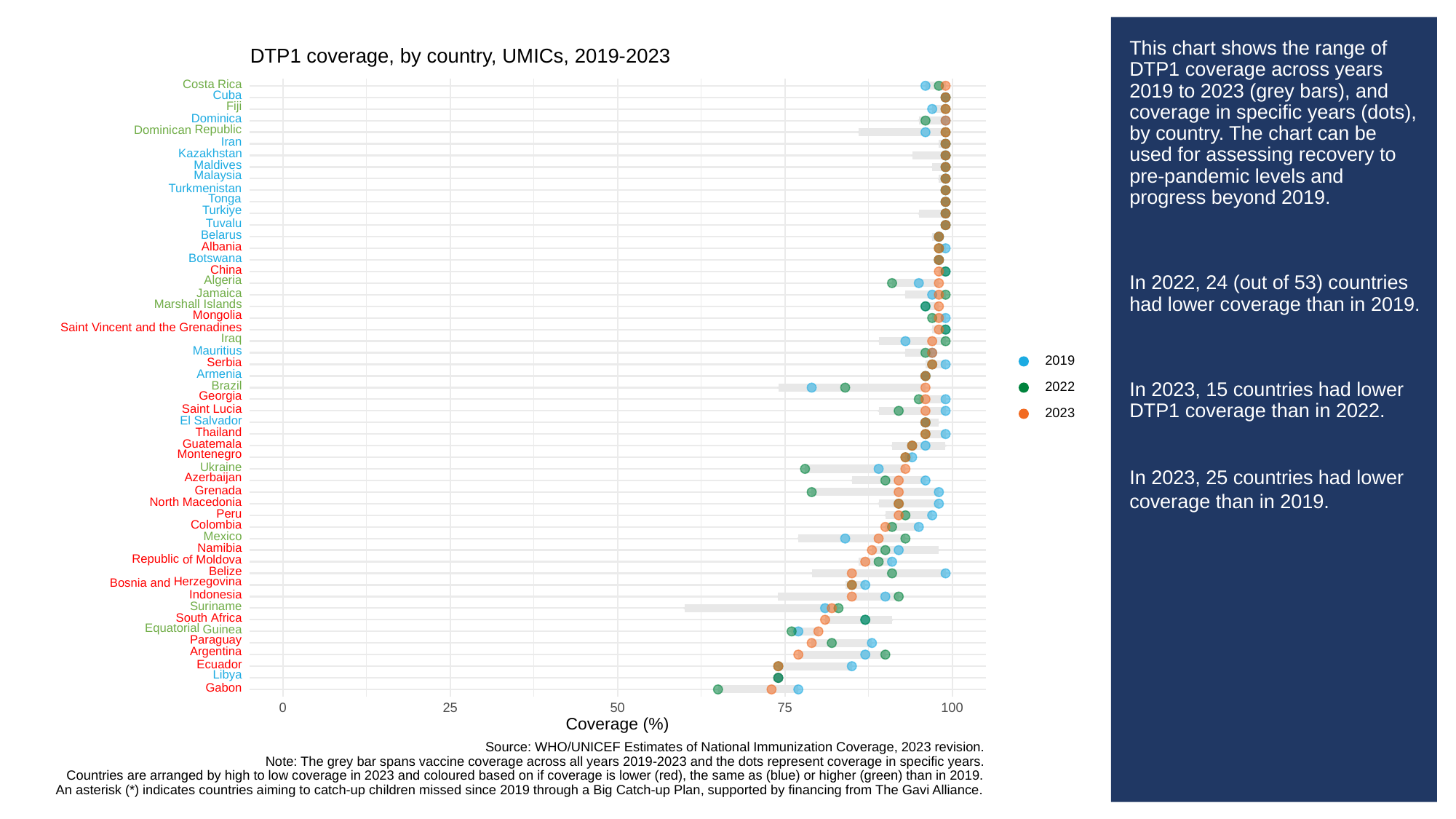

# This chart shows the range of DTP1 coverage across years 2019 to 2023 (grey bars), and coverage in specific years (dots), by country. The chart can be used for assessing recovery to pre-pandemic levels and progress beyond 2019.

In 2022, 24 (out of 53) countries had lower coverage than in 2019.

In 2023, 15 countries had lower DTP1 coverage than in 2022.

In 2023, 25 countries had lower coverage than in 2019.

DTP1 coverage, by country, UMICs, 2019-2023

Costa
Rica

Cuba

Fiji

Dominica

Republic
Dominican

Iran

Kazakhstan

Maldives

Malaysia

Turkmenistan

Tonga

Turkiye

Tuvalu

Belarus

Albania

Botswana

China

Algeria

Jamaica

Marshall
Islands

Mongolia

Saint
Grenadines
Vincent
and
the

Iraq

Mauritius

2019

Serbia

Armenia

Brazil
2022

Georgia

Saint
Lucia

2023

Salvador
El

Thailand

Guatemala

Montenegro

Ukraine

Azerbaijan

Grenada

North
Macedonia

Peru

Colombia

Mexico

Namibia

Republic
of
Moldova

Belize

Herzegovina
Bosnia
and

Indonesia

Suriname

South
Africa

Equatorial
Guinea

Paraguay

Argentina

Ecuador

Libya

Gabon

0
25
50
100
75
Coverage (%)
Source: WHO/UNICEF Estimates of National Immunization Coverage, 2023 revision.
Note: The grey bar spans vaccine coverage across all years 2019-2023 and the dots represent coverage in specific years.
Countries are arranged by high to low coverage in 2023 and coloured based on if coverage is lower (red), the same as (blue) or higher (green) than in 2019.
An asterisk (*) indicates countries aiming to catch-up children missed since 2019 through a Big Catch-up Plan, supported by financing from The Gavi Alliance.